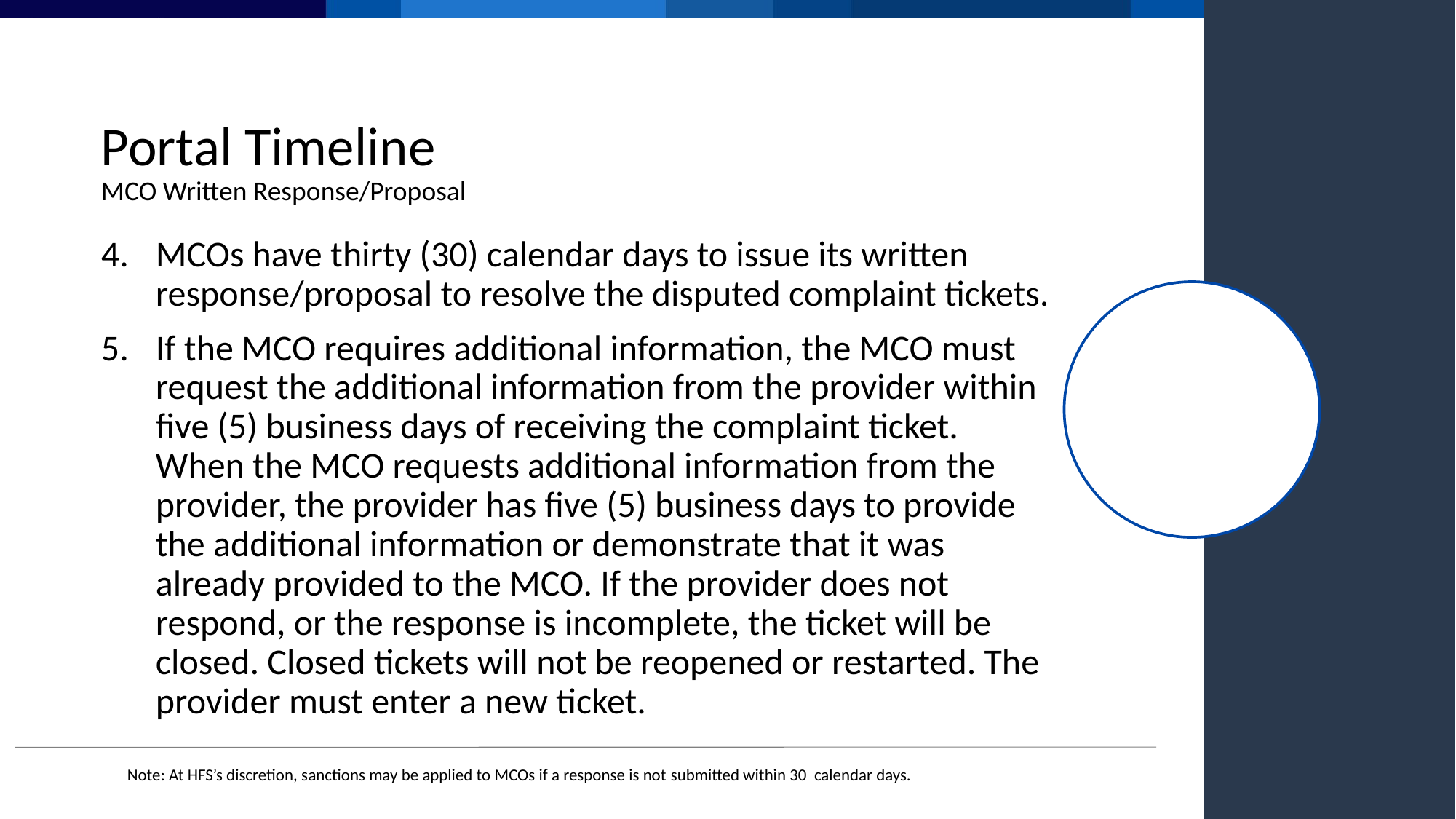

# Portal Timeline MCO Written Response/Proposal
MCOs have thirty (30) calendar days to issue its written response/proposal to resolve the disputed complaint tickets.
If the MCO requires additional information, the MCO must request the additional information from the provider within five (5) business days of receiving the complaint ticket. When the MCO requests additional information from the provider, the provider has five (5) business days to provide the additional information or demonstrate that it was already provided to the MCO. If the provider does not respond, or the response is incomplete, the ticket will be closed. Closed tickets will not be reopened or restarted. The provider must enter a new ticket.

Note: At HFS’s discretion, sanctions may be applied to MCOs if a response is not submitted within 30  calendar days.